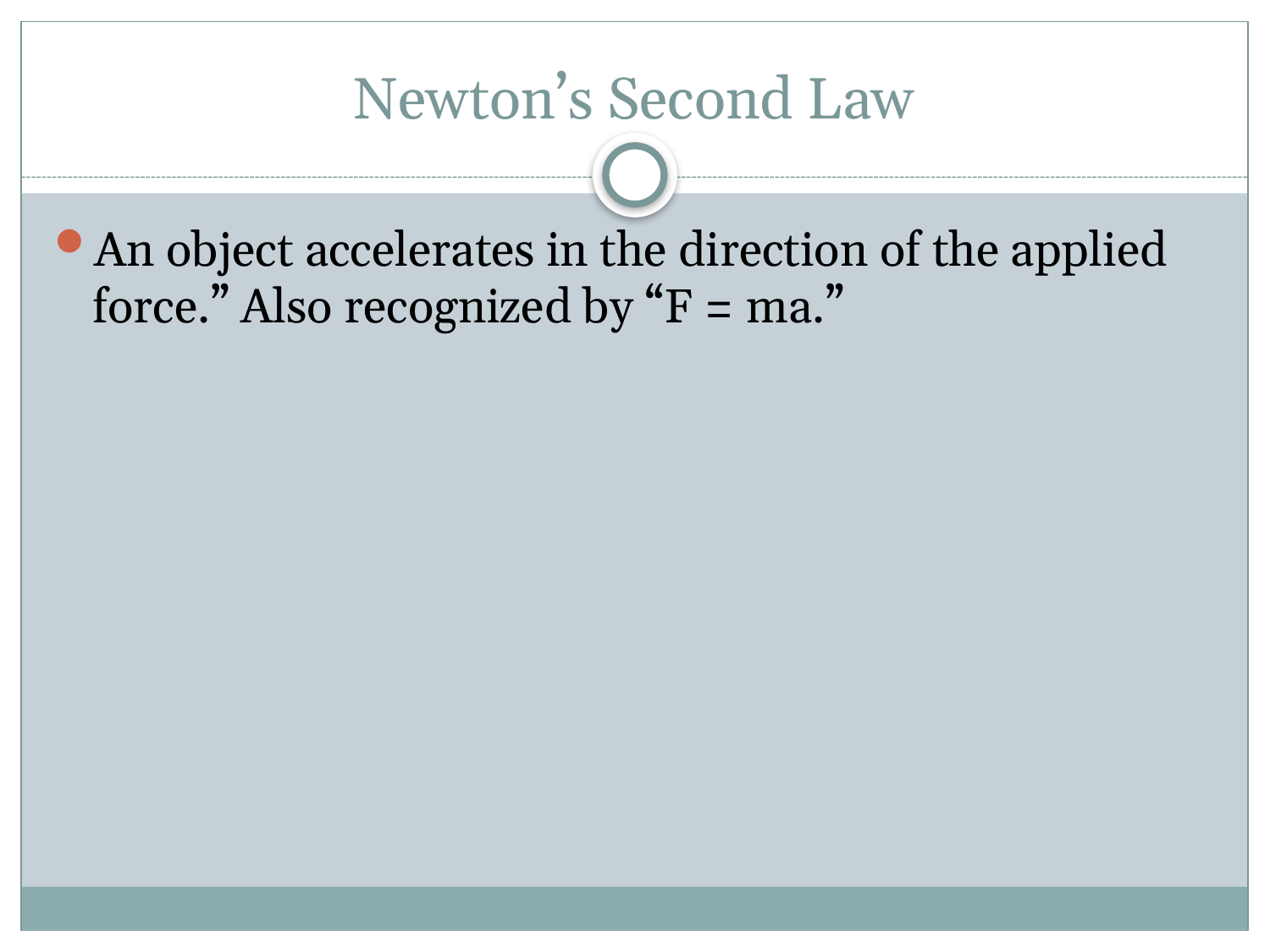

# Newton’s Second Law
An object accelerates in the direction of the applied force.” Also recognized by “F = ma.”